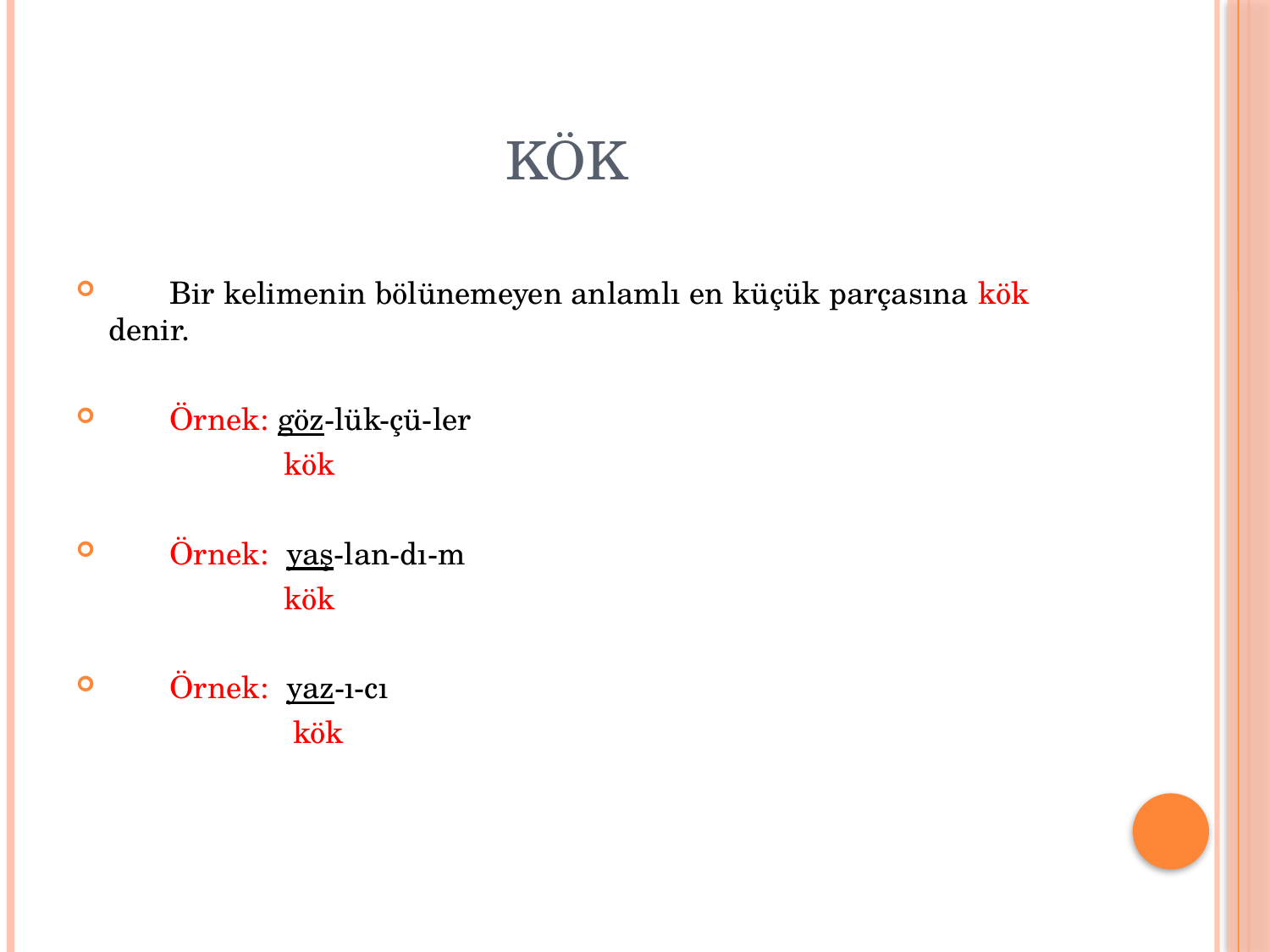

# KÖK

       Bir kelimenin bölünemeyen anlamlı en küçük parçasına kök denir.

       Örnek: göz-lük-çü-ler
                        kök

       Örnek:  yaş-lan-dı-m
                        kök

       Örnek:  yaz-ı-cı
                         kök